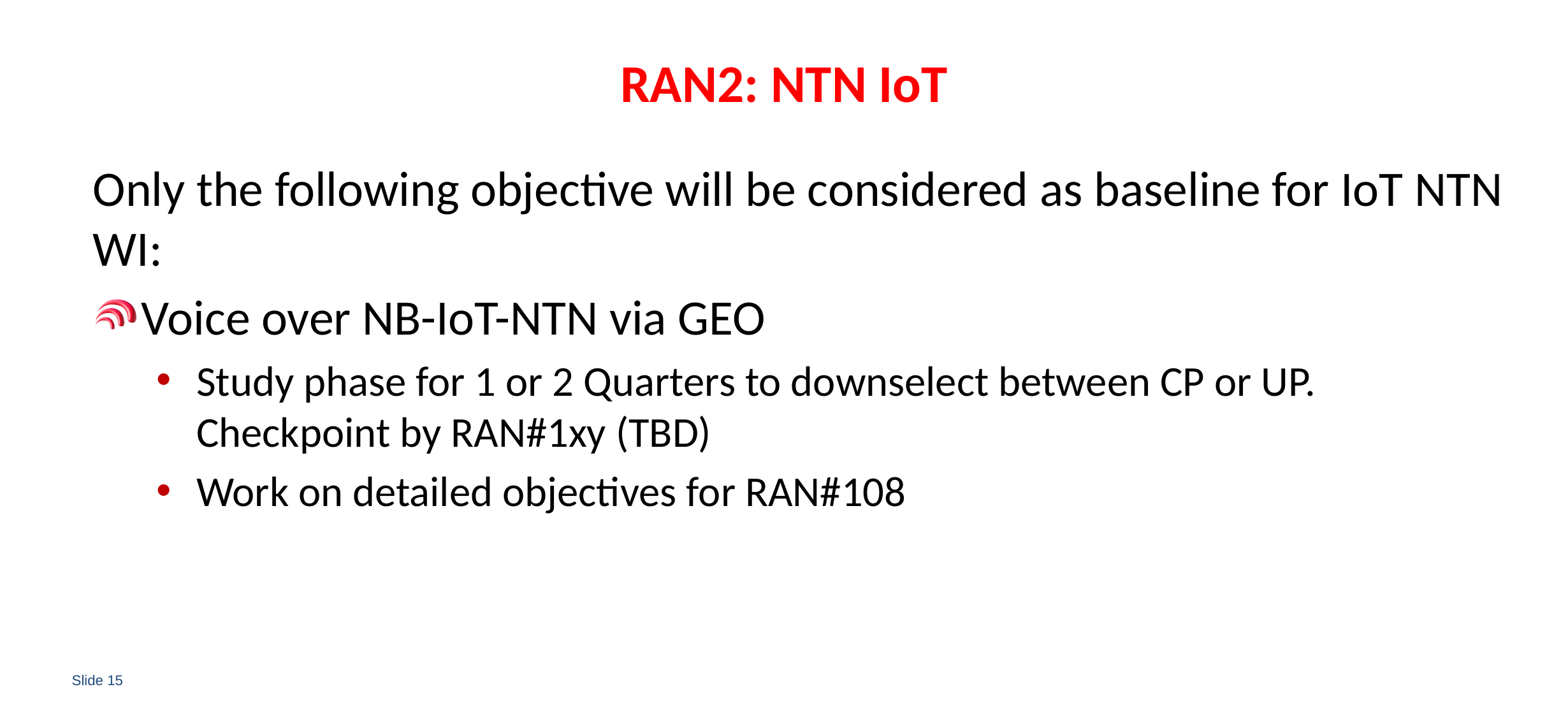

# RAN2: NTN IoT
Only the following objective will be considered as baseline for IoT NTN WI:
Voice over NB-IoT-NTN via GEO
Study phase for 1 or 2 Quarters to downselect between CP or UP. Checkpoint by RAN#1xy (TBD)
Work on detailed objectives for RAN#108